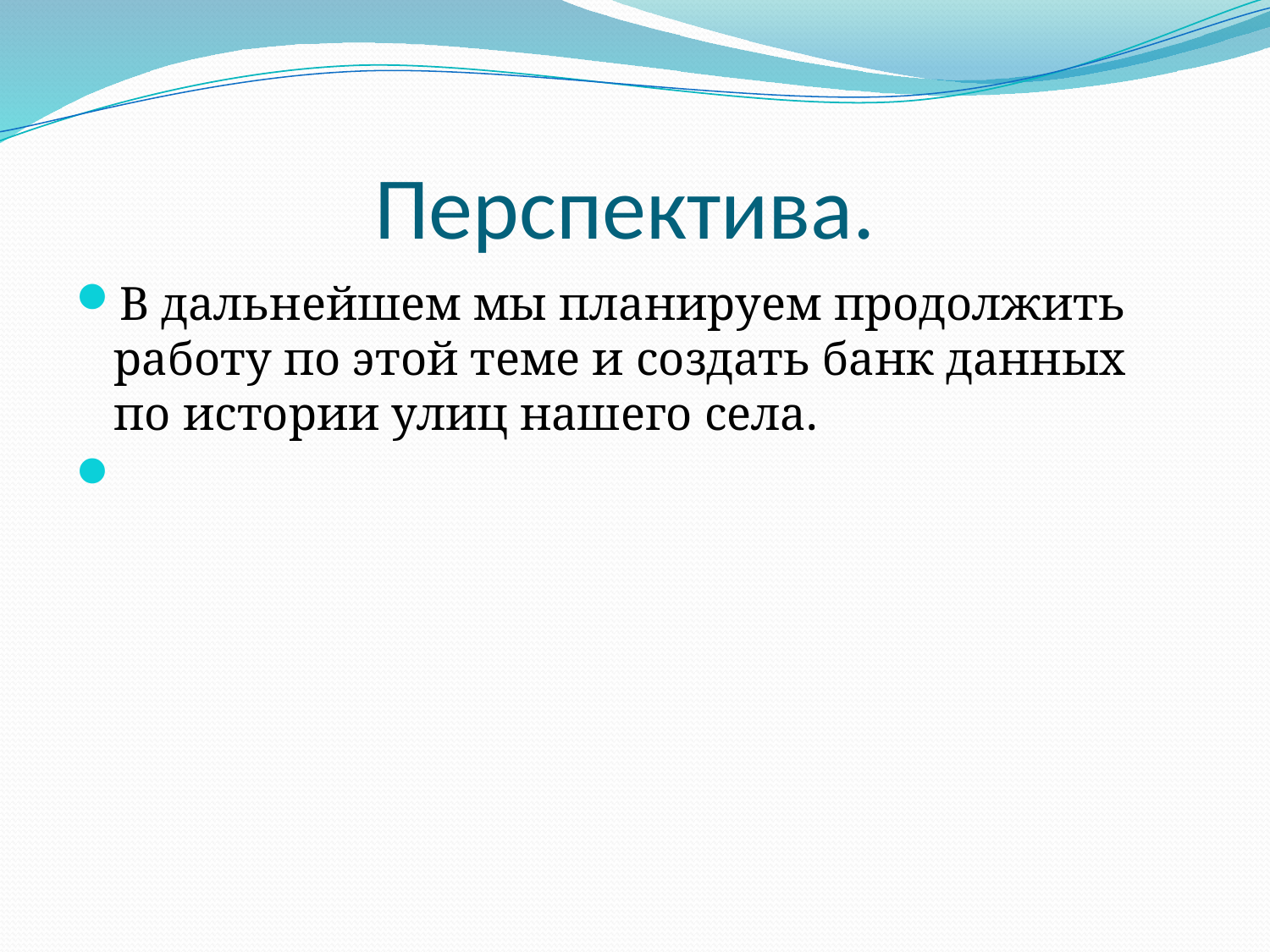

# Перспектива.
В дальнейшем мы планируем продолжить работу по этой теме и создать банк данных по истории улиц нашего села.